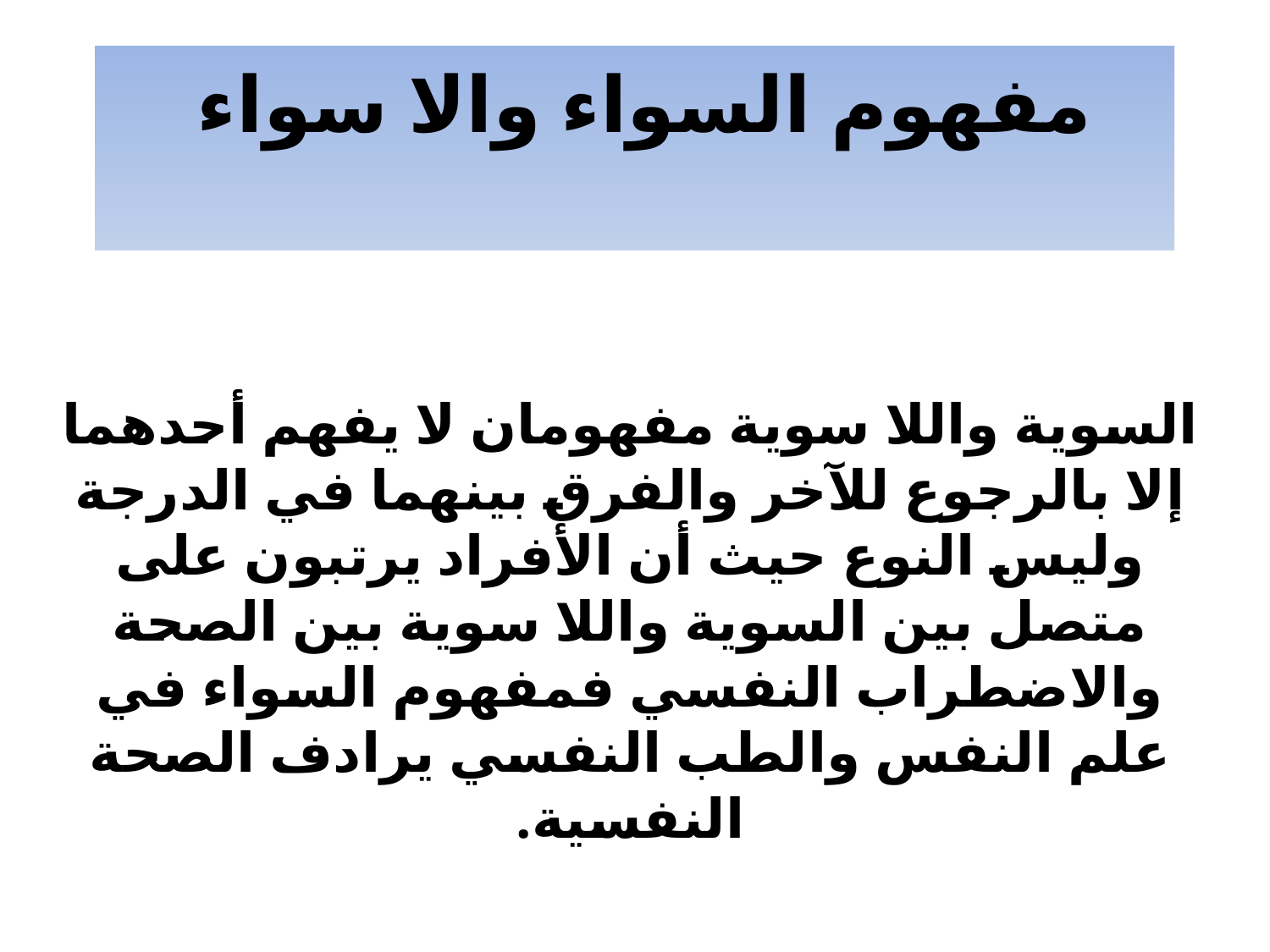

# مفهوم السواء والا سواء

السوية واللا سوية مفهومان لا يفهم أحدهما إلا بالرجوع للآخر والفرق بينهما في الدرجة وليس النوع حيث أن الأفراد يرتبون على متصل بين السوية واللا سوية بين الصحة والاضطراب النفسي فمفهوم السواء في علم النفس والطب النفسي يرادف الصحة النفسية.